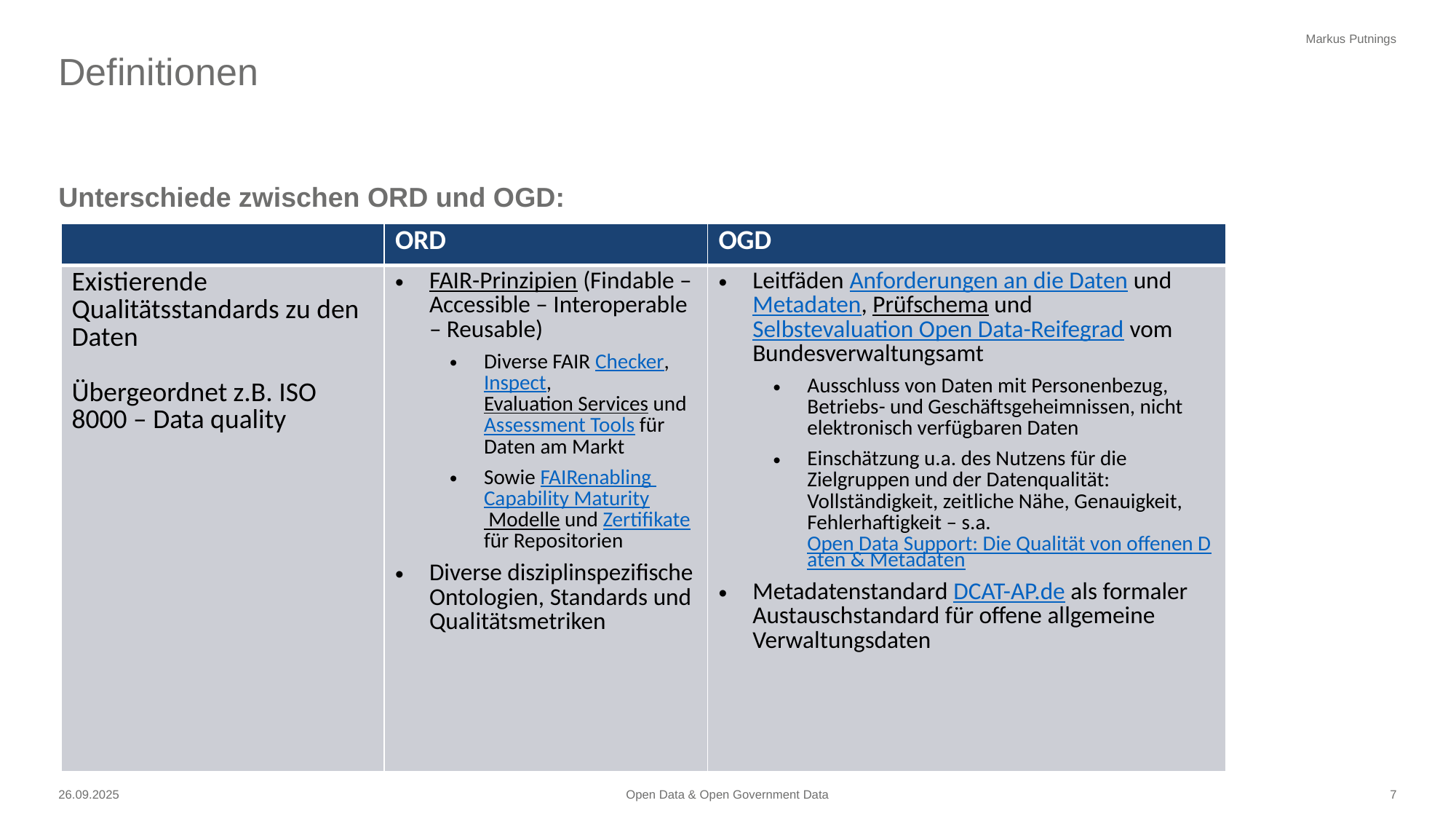

Markus Putnings
Definitionen
Unterschiede zwischen ORD und OGD:
|  | ORD | OGD |
| --- | --- | --- |
| Existierende Qualitätsstandards zu den Daten Übergeordnet z.B. ISO 8000 – Data quality | FAIR-Prinzipien (Findable – Accessible – Interoperable – Reusable) Diverse FAIR Checker, Inspect, Evaluation Services und Assessment Tools für Daten am Markt Sowie FAIRenabling Capability Maturity Modelle und Zertifikate für Repositorien Diverse disziplinspezifische Ontologien, Standards und Qualitätsmetriken | Leitfäden Anforderungen an die Daten und Metadaten, Prüfschema und Selbstevaluation Open Data-Reifegrad vom Bundesverwaltungsamt Ausschluss von Daten mit Personenbezug, Betriebs- und Geschäftsgeheimnissen, nicht elektronisch verfügbaren Daten Einschätzung u.a. des Nutzens für die Zielgruppen und der Datenqualität: Vollständigkeit, zeitliche Nähe, Genauigkeit, Fehlerhaftigkeit – s.a. Open Data Support: Die Qualität von offenen Daten & Metadaten Metadatenstandard DCAT-AP.de als formaler Austauschstandard für offene allgemeine Verwaltungsdaten |
26.09.2025
Open Data & Open Government Data

7